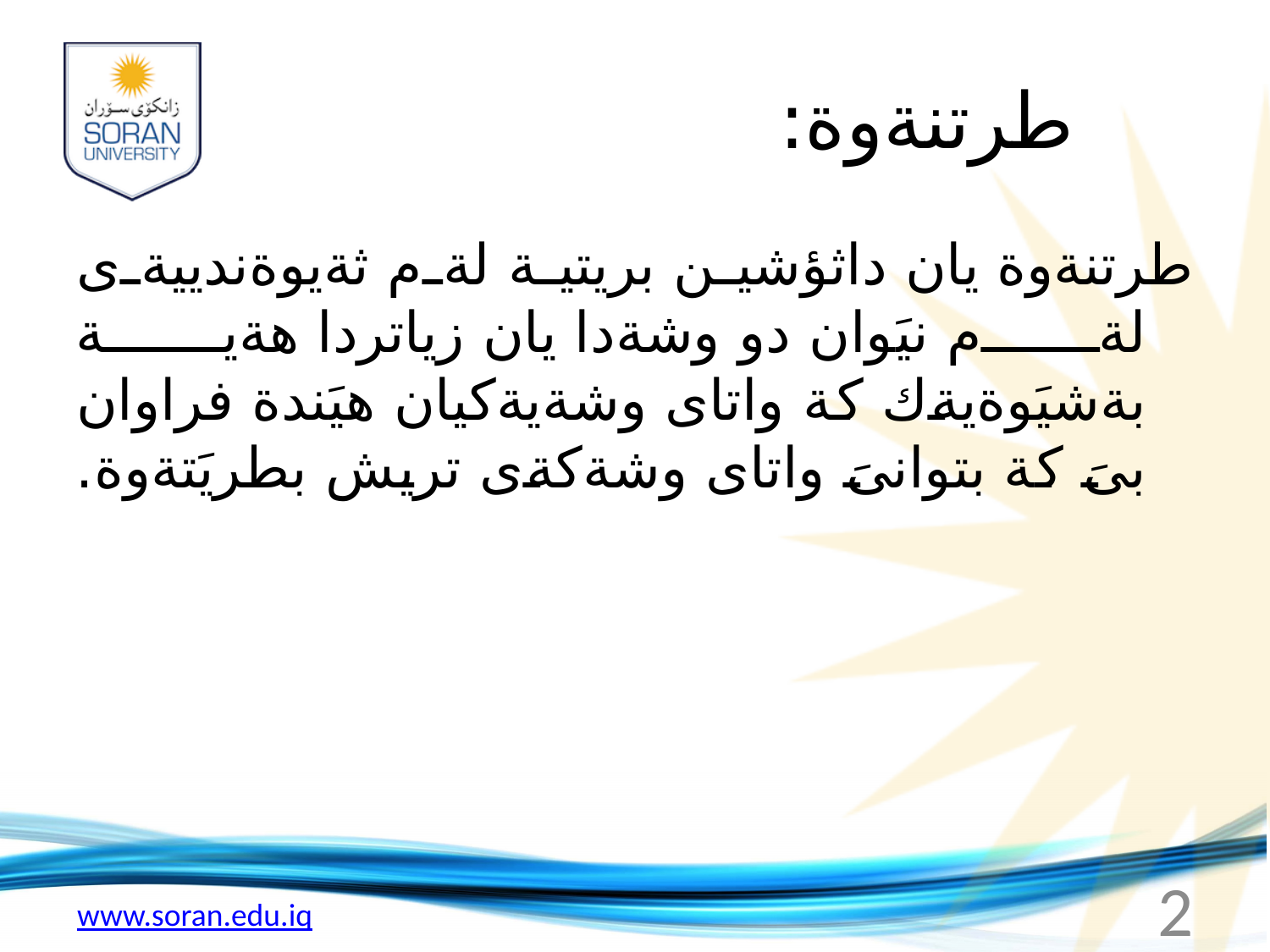

# طرتنةوة:
طرتنةوة يان داثؤشين بريتية لةم ثةيوةندييةى لةم نيَوان دو وشةدا يان زياتردا هةية بةشيَوةيةك كة واتاى وشةيةكيان هيَندة فراوان بىَ كة بتوانىَ واتاى وشةكةى تريش بطريَتةوة.
2